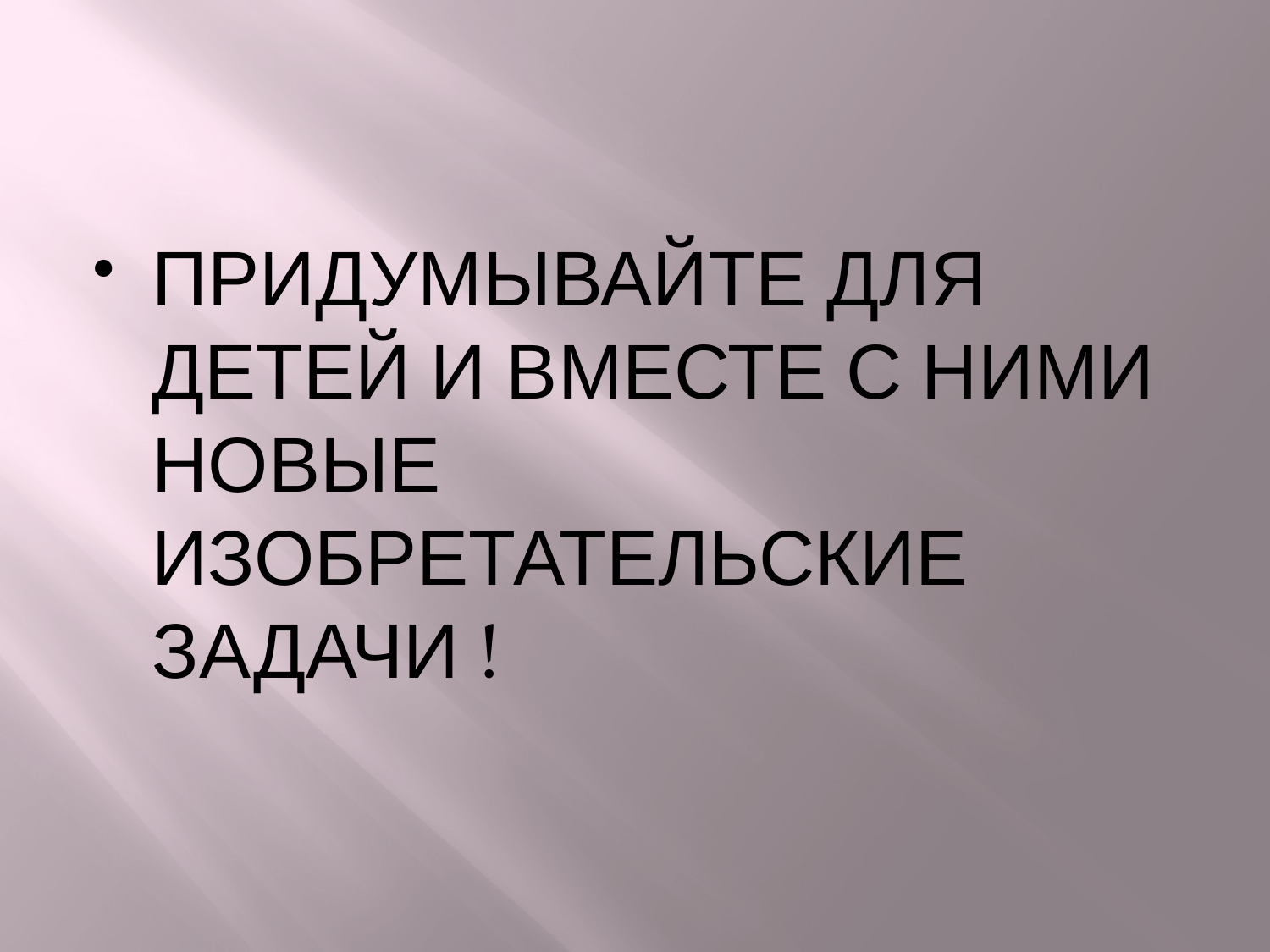

#
ПРИДУМЫВАЙТЕ ДЛЯ ДЕТЕЙ И ВМЕСТЕ С НИМИ НОВЫЕ ИЗОБРЕТАТЕЛЬСКИЕ ЗАДАЧИ !